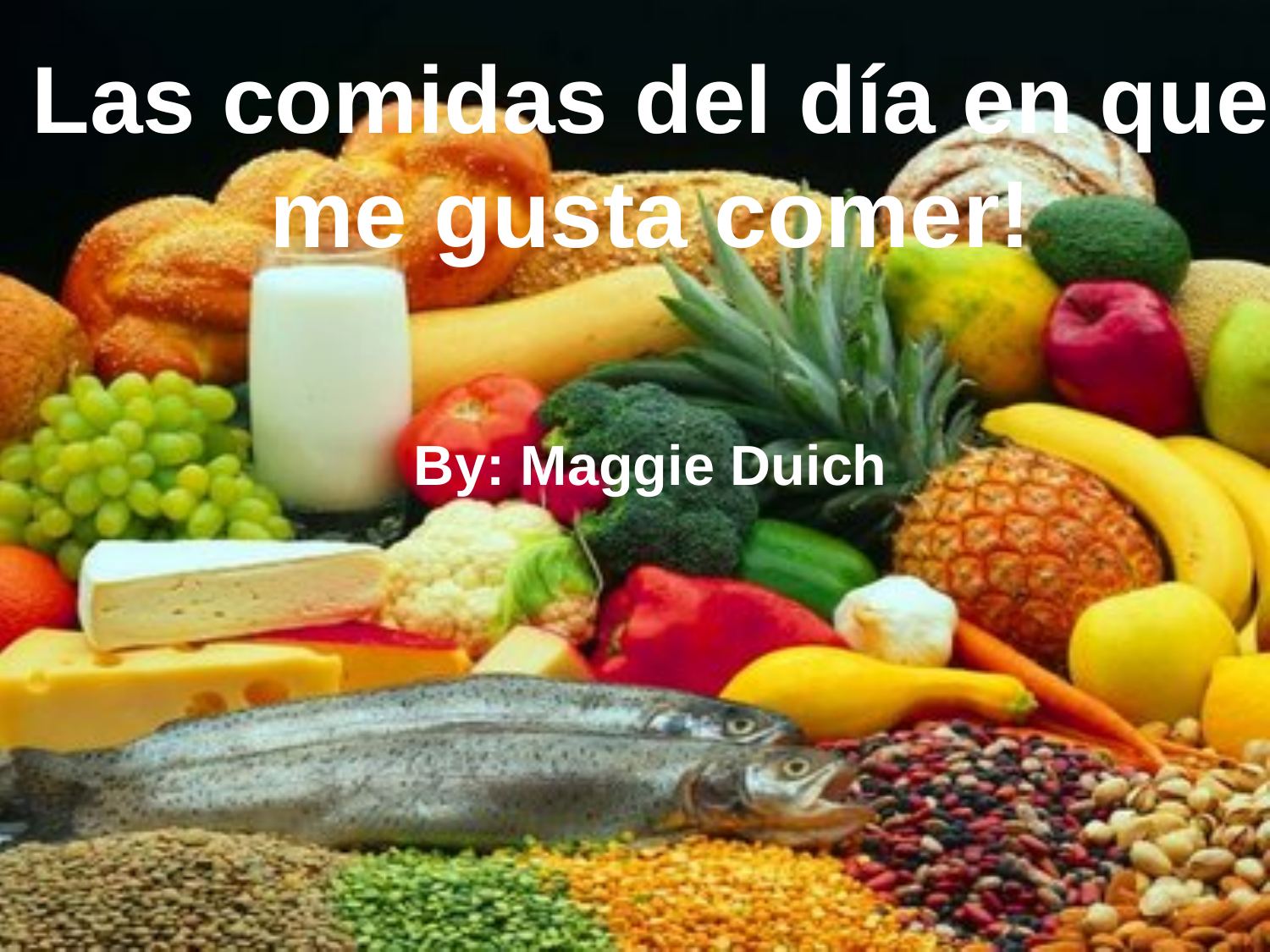

Las comidas del día en que me gusta comer!
By: Maggie Duich